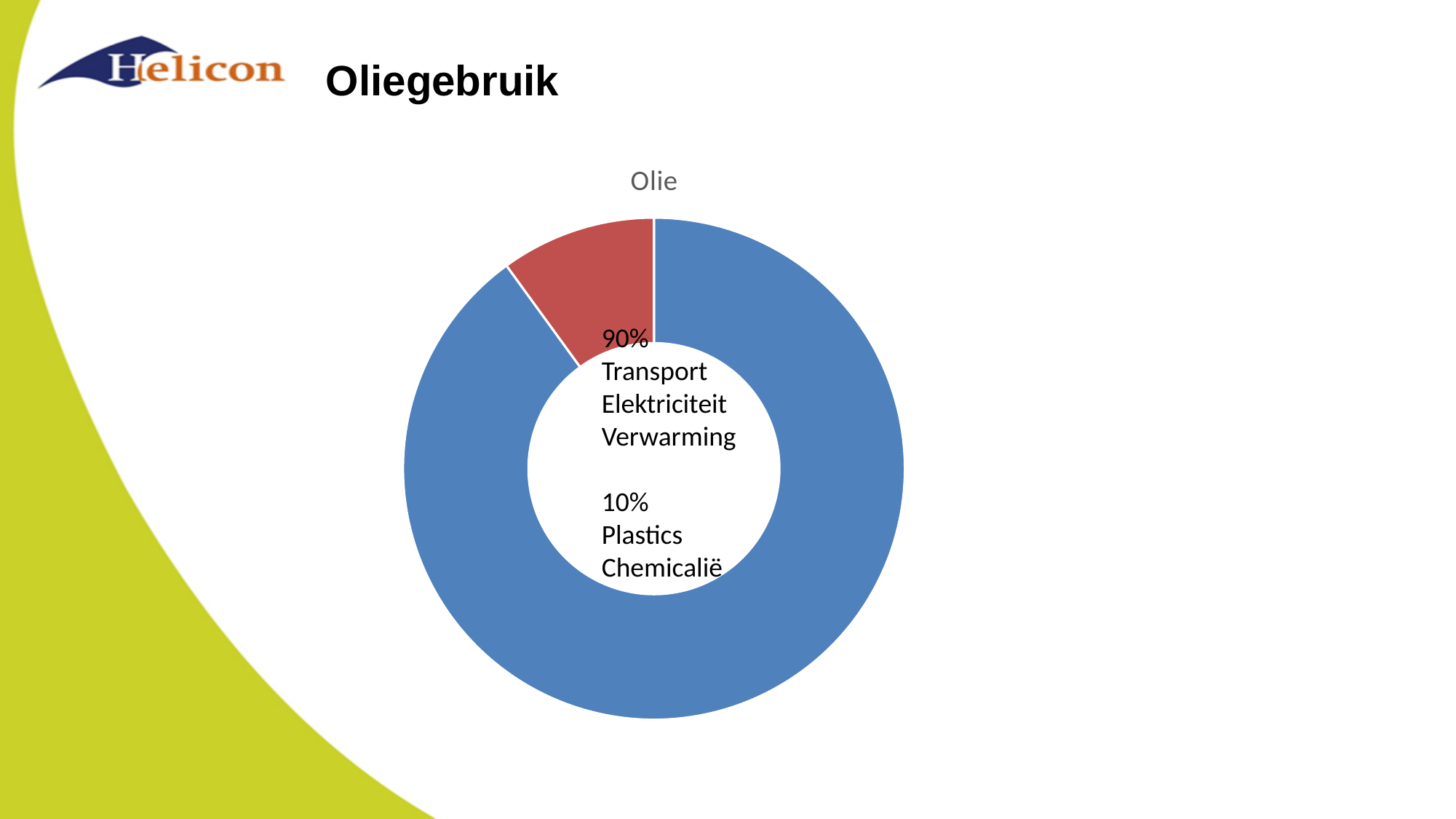

# Oliegebruik

### Chart:

| Category | Olie |
|---|---|
| Transport | 90.0 |
| Plastic | 10.0 |
90%
Transport
Elektriciteit
Verwarming

10%
Plastics
Chemicalië